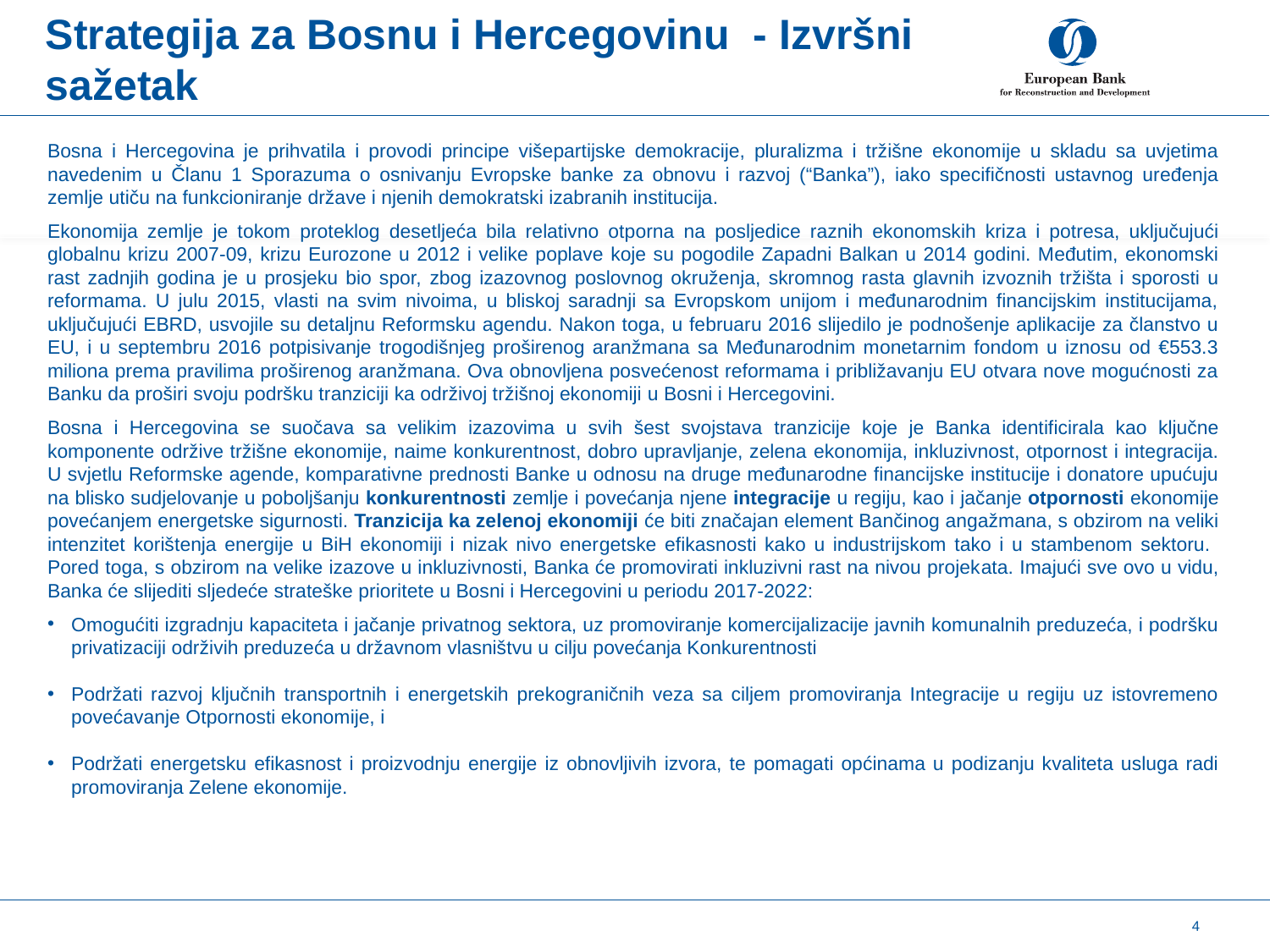

# Strategija za Bosnu i Hercegovinu  - Izvršni sažetak
Bosna i Hercegovina je prihvatila i provodi principe višepartijske demokracije, pluralizma i tržišne ekonomije u skladu sa uvjetima navedenim u Članu 1 Sporazuma o osnivanju Evropske banke za obnovu i razvoj (“Banka”), iako specifičnosti ustavnog uređenja zemlje utiču na funkcioniranje države i njenih demokratski izabranih institucija.
Ekonomija zemlje je tokom proteklog desetljeća bila relativno otporna na posljedice raznih ekonomskih kriza i potresa, uključujući globalnu krizu 2007-09, krizu Eurozone u 2012 i velike poplave koje su pogodile Zapadni Balkan u 2014 godini. Međutim, ekonomski rast zadnjih godina je u prosjeku bio spor, zbog izazovnog poslovnog okruženja, skromnog rasta glavnih izvoznih tržišta i sporosti u reformama. U julu 2015, vlasti na svim nivoima, u bliskoj saradnji sa Evropskom unijom i međunarodnim financijskim institucijama, uključujući EBRD, usvojile su detaljnu Reformsku agendu. Nakon toga, u februaru 2016 slijedilo je podnošenje aplikacije za članstvo u EU, i u septembru 2016 potpisivanje trogodišnjeg proširenog aranžmana sa Međunarodnim monetarnim fondom u iznosu od €553.3 miliona prema pravilima proširenog aranžmana. Ova obnovljena posvećenost reformama i približavanju EU otvara nove mogućnosti za Banku da proširi svoju podršku tranziciji ka održivoj tržišnoj ekonomiji u Bosni i Hercegovini.
Bosna i Hercegovina se suočava sa velikim izazovima u svih šest svojstava tranzicije koje je Banka identificirala kao ključne komponente održive tržišne ekonomije, naime konkurentnost, dobro upravljanje, zelena ekonomija, inkluzivnost, otpornost i integracija. U svjetlu Reformske agende, komparativne prednosti Banke u odnosu na druge međunarodne financijske institucije i donatore upućuju na blisko sudjelovanje u poboljšanju konkurentnosti zemlje i povećanja njene integracije u regiju, kao i jačanje otpornosti ekonomije povećanjem energetske sigurnosti. Tranzicija ka zelenoj ekonomiji će biti značajan element Bančinog angažmana, s obzirom na veliki intenzitet korištenja energije u BiH ekonomiji i nizak nivo energetske efikasnosti kako u industrijskom tako i u stambenom sektoru.  Pored toga, s obzirom na velike izazove u inkluzivnosti, Banka će promovirati inkluzivni rast na nivou projekata. Imajući sve ovo u vidu, Banka će slijediti sljedeće strateške prioritete u Bosni i Hercegovini u periodu 2017-2022:
Omogućiti izgradnju kapaciteta i jačanje privatnog sektora, uz promoviranje komercijalizacije javnih komunalnih preduzeća, i podršku privatizaciji održivih preduzeća u državnom vlasništvu u cilju povećanja Konkurentnosti

Podržati razvoj ključnih transportnih i energetskih prekograničnih veza sa ciljem promoviranja Integracije u regiju uz istovremeno povećavanje Otpornosti ekonomije, i

Podržati energetsku efikasnost i proizvodnju energije iz obnovljivih izvora, te pomagati općinama u podizanju kvaliteta usluga radi promoviranja Zelene ekonomije.

4